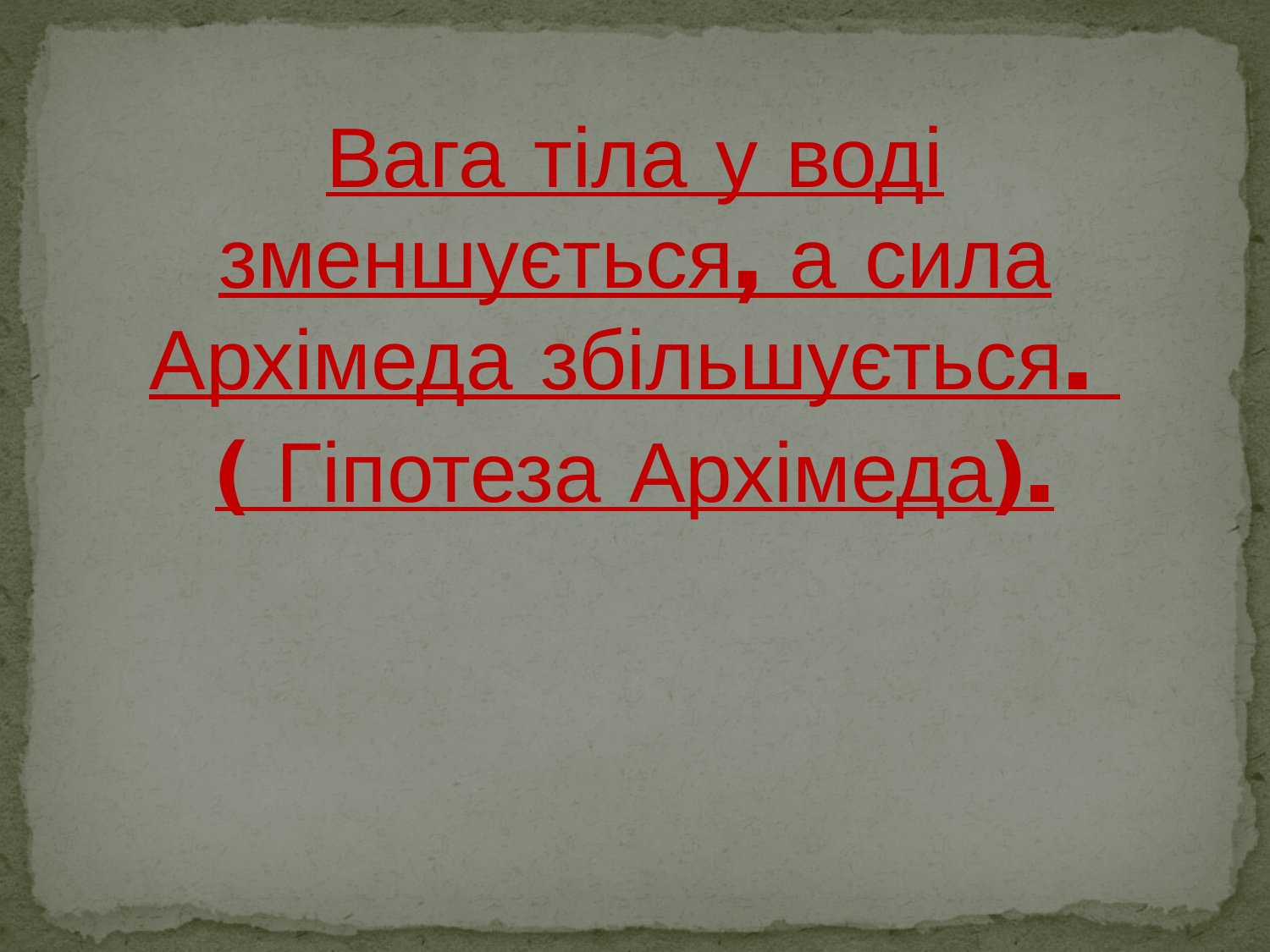

Вага тіла у воді зменшується, а сила Архімеда збільшується.
( Гіпотеза Архімеда).